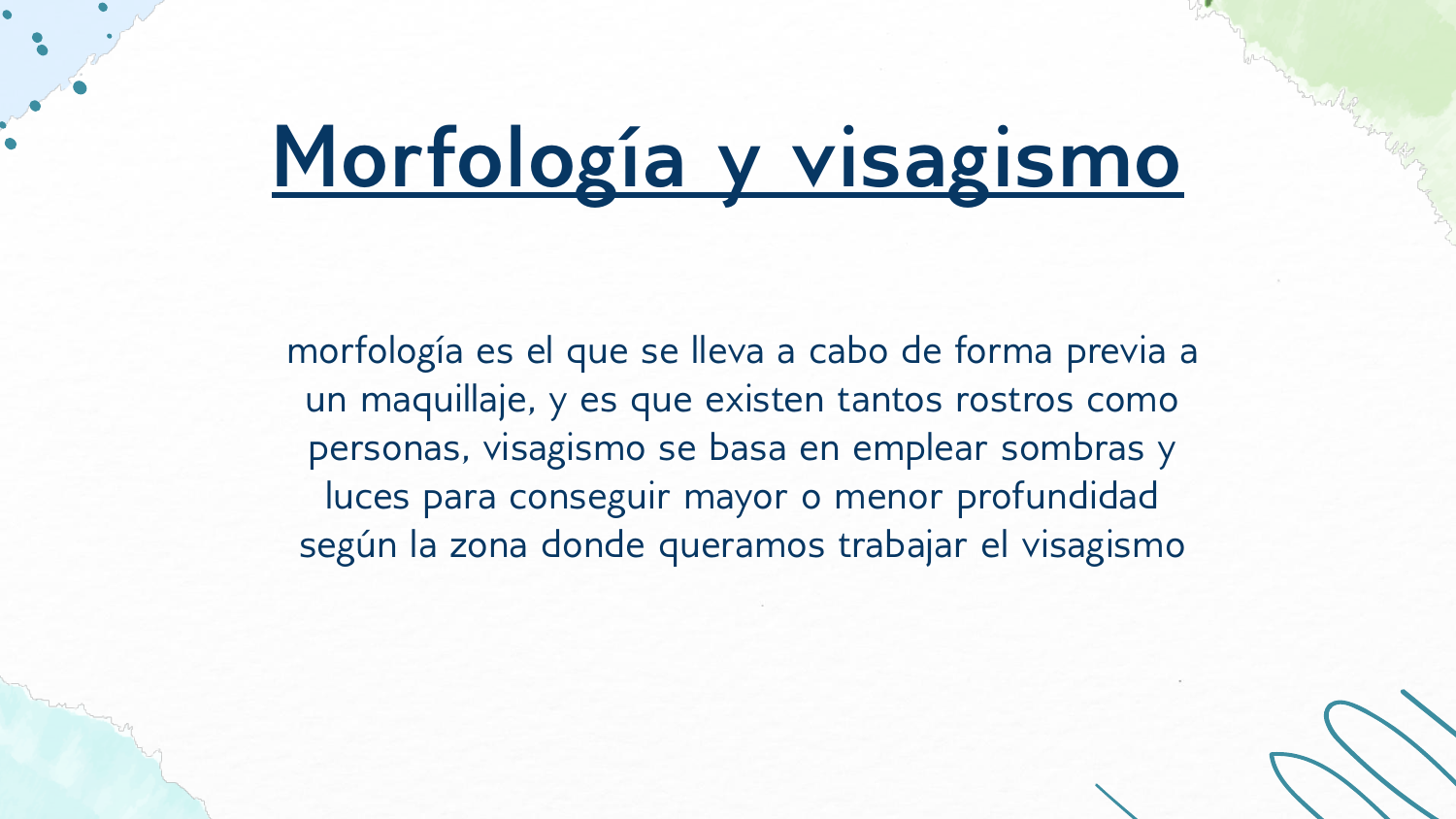

Morfología y visagismo
morfología es el que se lleva a cabo de forma previa a un maquillaje, y es que existen tantos rostros como personas, visagismo se basa en emplear sombras y luces para conseguir mayor o menor profundidad según la zona donde queramos trabajar el visagismo